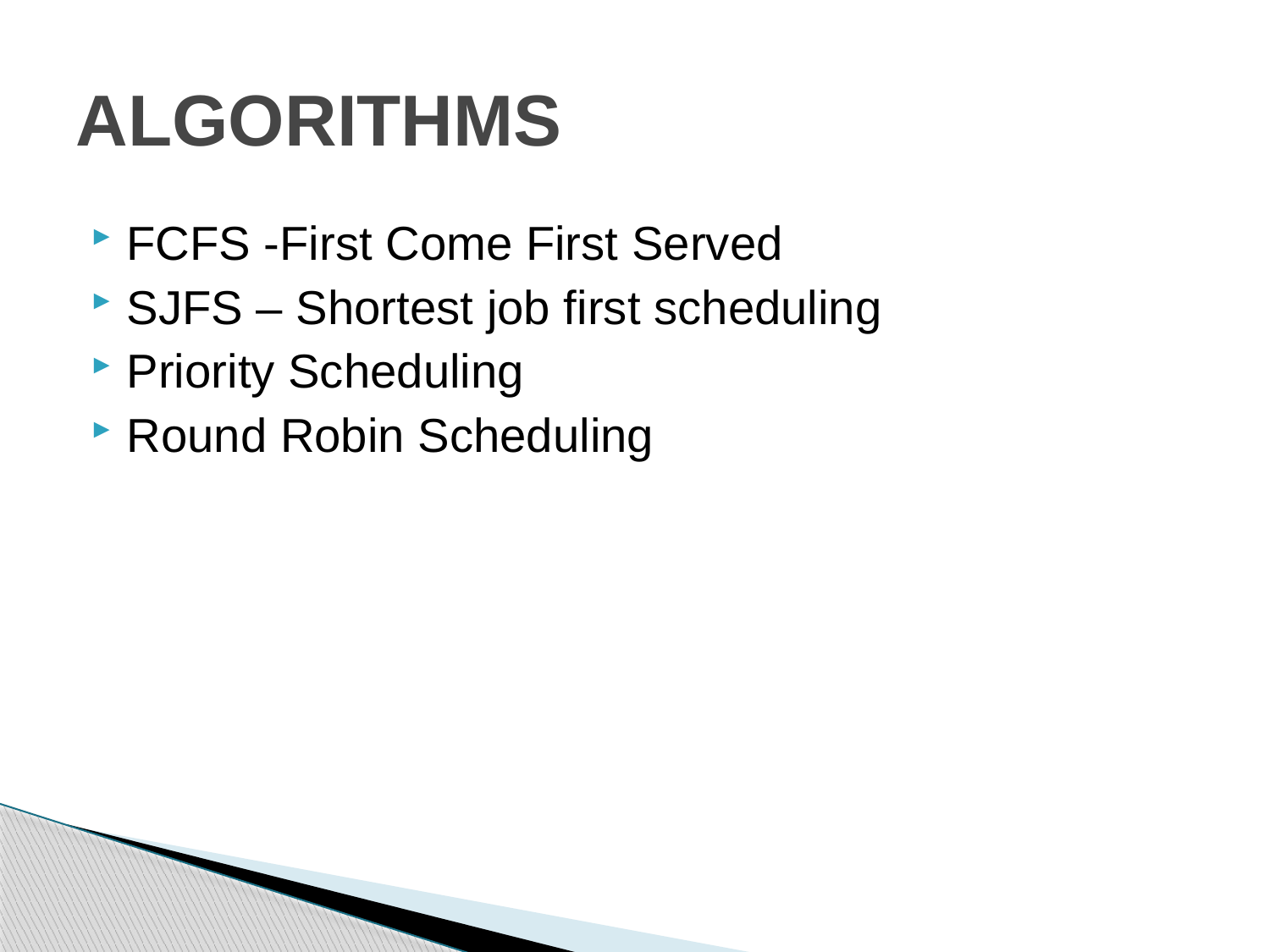

# ALGORITHMS
FCFS -First Come First Served
SJFS – Shortest job first scheduling
Priority Scheduling
Round Robin Scheduling